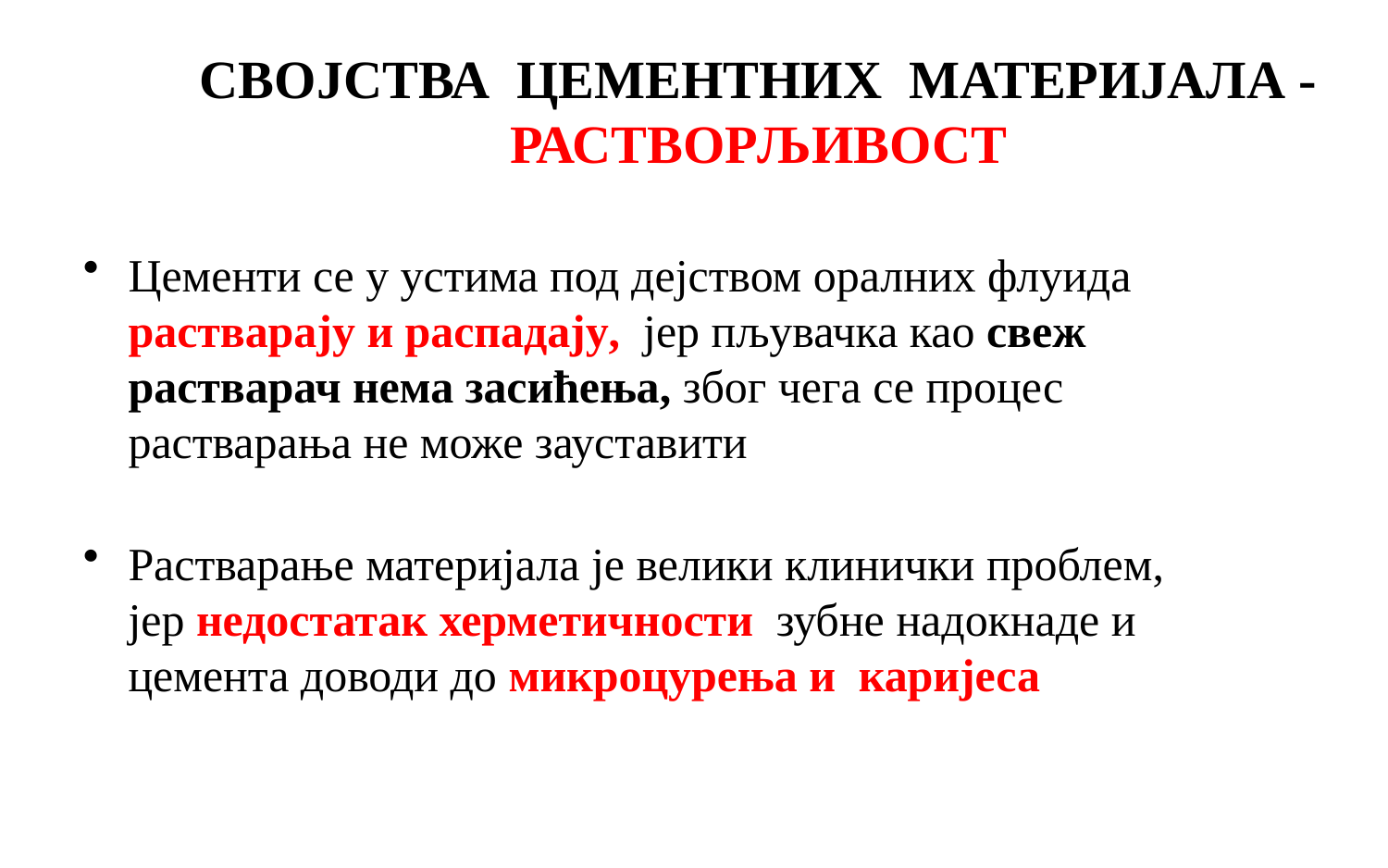

# СВОЈСТВА  ЦЕМЕНТНИХ  МАТЕРИЈАЛА - РАСТВОРЉИВОСТ
Цементи се у устима под дејством оралних флуида  растварају и распадају,  јер пљувачка као свеж  растварач нема засићења, због чега се процес  растварања не може зауставити

Растварање материјала је велики клинички проблем,    јер недостатак херметичности  зубне надокнаде и цемента доводи до микроцурења и  каријеса